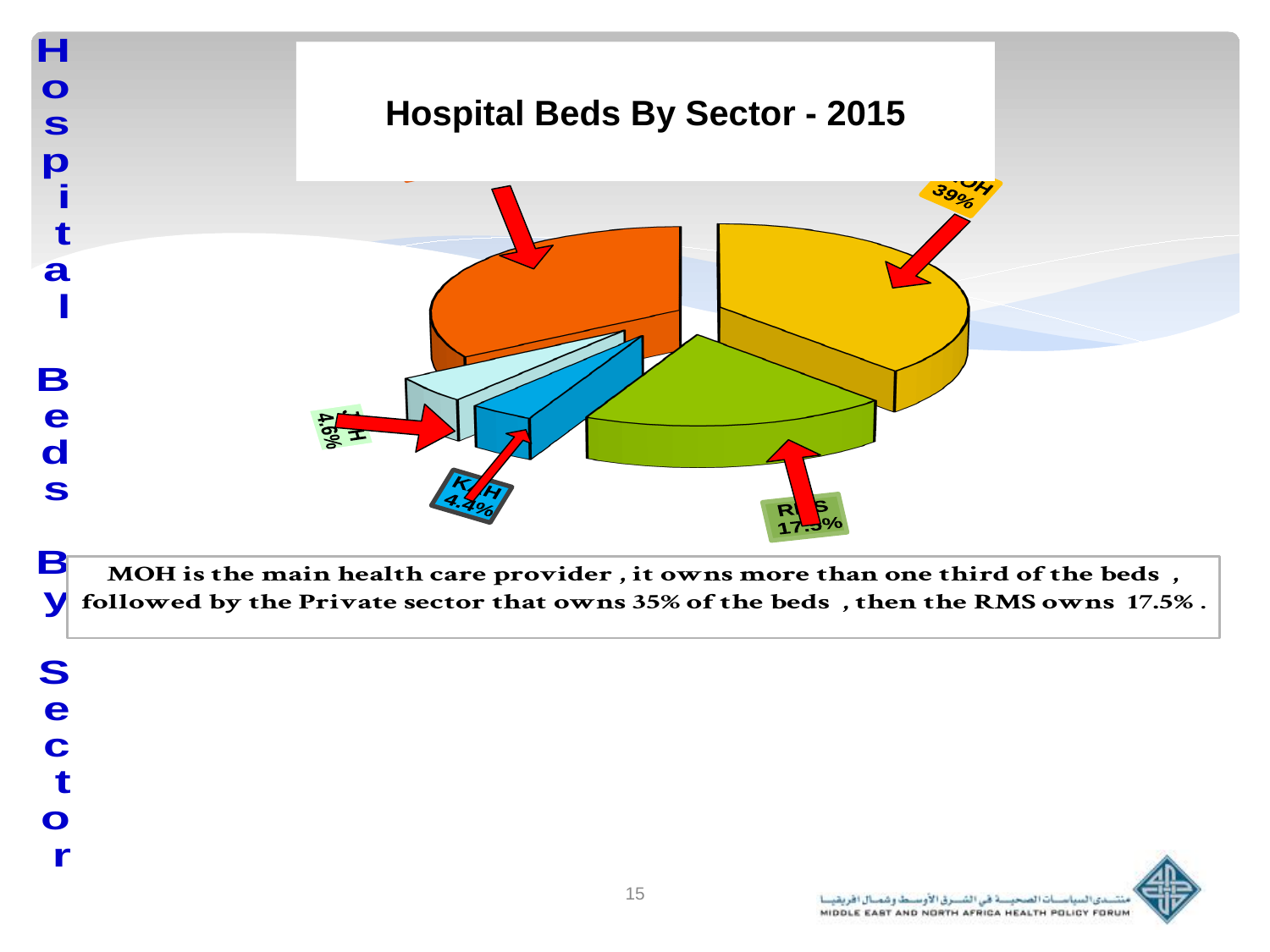

[unsupported chart]

Hospital Beds By Sector - 2015

15